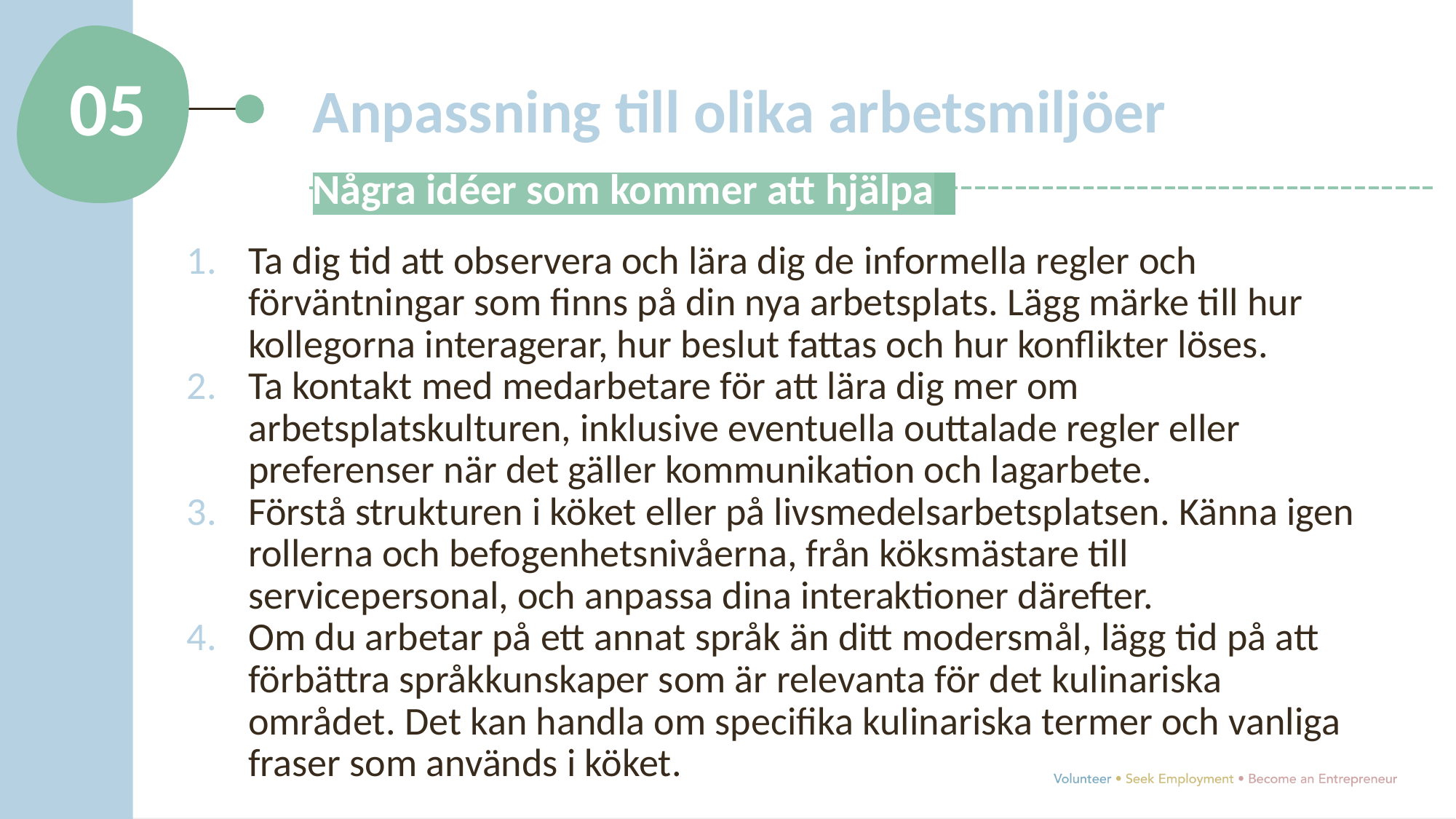

05
Anpassning till olika arbetsmiljöer

Några idéer som kommer att hjälpa:
Ta dig tid att observera och lära dig de informella regler och förväntningar som finns på din nya arbetsplats. Lägg märke till hur kollegorna interagerar, hur beslut fattas och hur konflikter löses.
Ta kontakt med medarbetare för att lära dig mer om arbetsplatskulturen, inklusive eventuella outtalade regler eller preferenser när det gäller kommunikation och lagarbete.
Förstå strukturen i köket eller på livsmedelsarbetsplatsen. Känna igen rollerna och befogenhetsnivåerna, från köksmästare till servicepersonal, och anpassa dina interaktioner därefter.
Om du arbetar på ett annat språk än ditt modersmål, lägg tid på att förbättra språkkunskaper som är relevanta för det kulinariska området. Det kan handla om specifika kulinariska termer och vanliga fraser som används i köket.